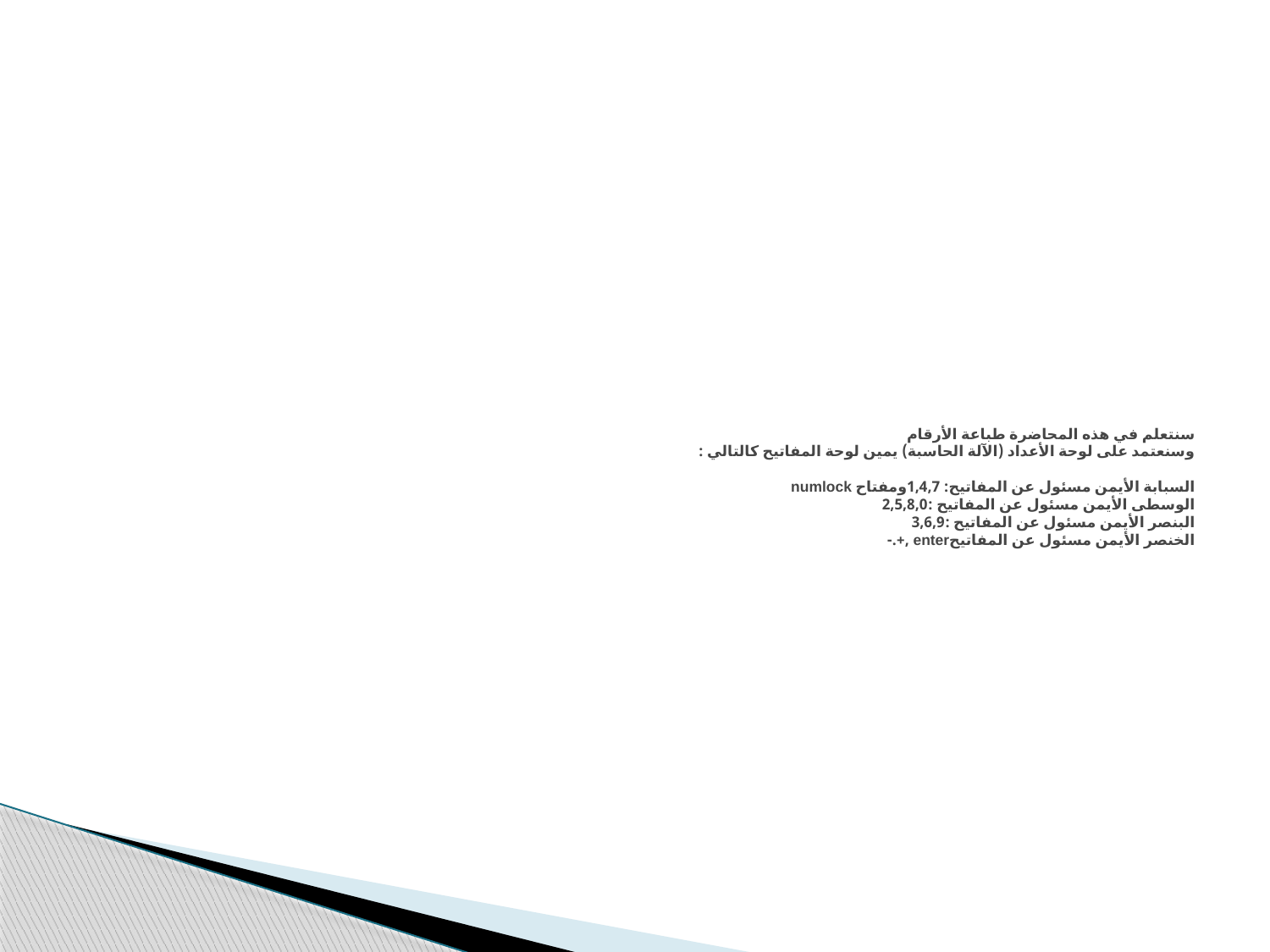

# سنتعلم في هذه المحاضرة طباعة الأرقام وسنعتمد على لوحة الأعداد (الآلة الحاسبة) يمين لوحة المفاتيح كالتالي : السبابة الأيمن مسئول عن المفاتيح: 1,4,7ومفتاح numlock الوسطى الأيمن مسئول عن المفاتيح :2,5,8,0 البنصر الأيمن مسئول عن المفاتيح :3,6,9 الخنصر الأيمن مسئول عن المفاتيحenter ,+.-